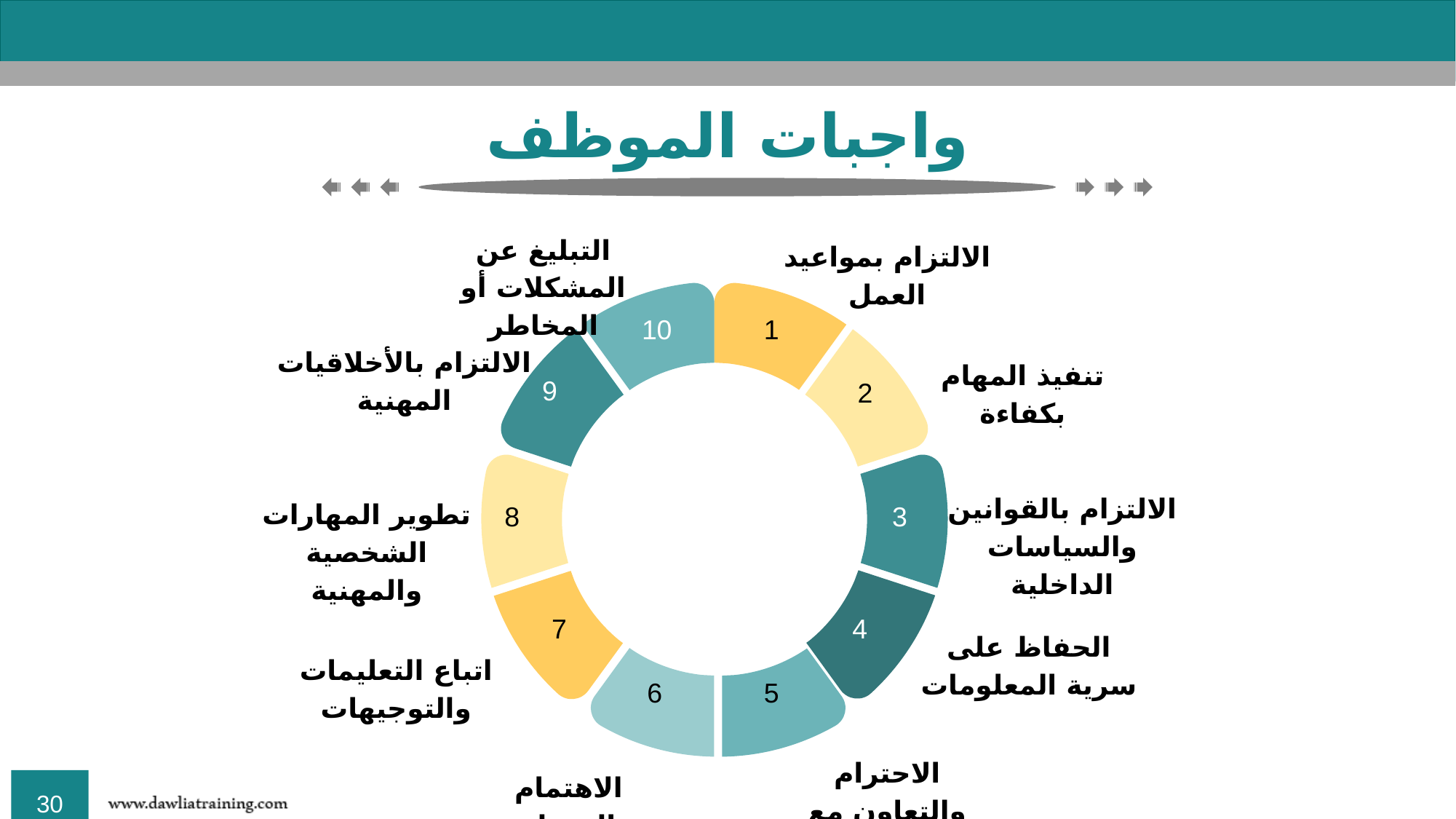

واجبات الموظف

التبليغ عن المشكلات أو المخاطر

10
الالتزام بمواعيد العمل

1

الالتزام بالأخلاقيات المهنية
9

تنفيذ المهام بكفاءة
2

تطوير المهارات الشخصية والمهنية
8

الالتزام بالقوانين والسياسات الداخلية
3

4
الحفاظ على سرية المعلومات

7
اتباع التعليمات والتوجيهات

6
الاهتمام بالمعدات والأدوات

5
الاحترام والتعاون مع الزملاء